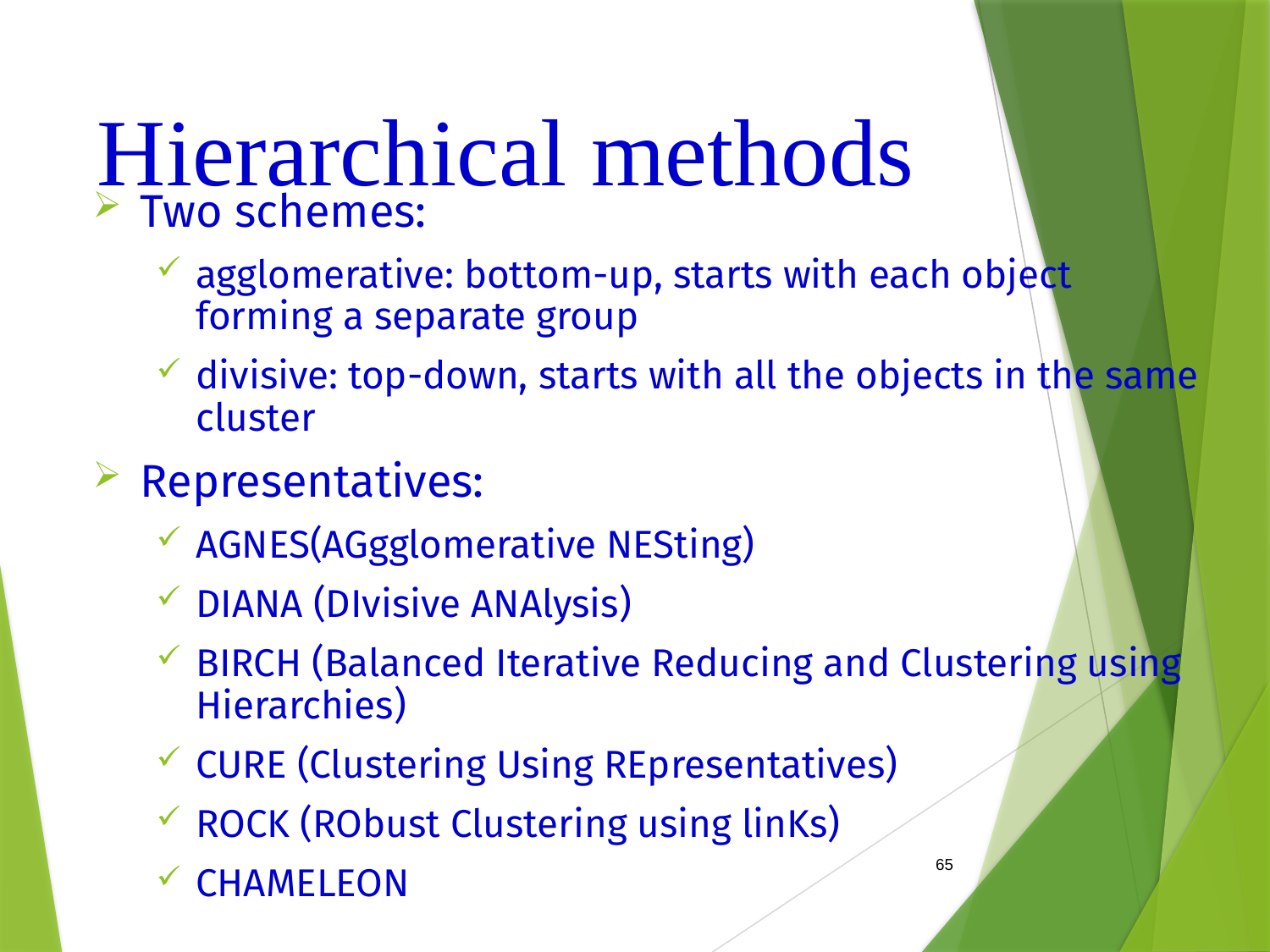

# Hierarchical methods
Two schemes:
agglomerative: bottom-up, starts with each object forming a separate group
divisive: top-down, starts with all the objects in the same cluster
Representatives:
AGNES(AGgglomerative NESting)
DIANA (DIvisive ANAlysis)
BIRCH (Balanced Iterative Reducing and Clustering using Hierarchies)
CURE (Clustering Using REpresentatives)
ROCK (RObust Clustering using linKs)
CHAMELEON
65